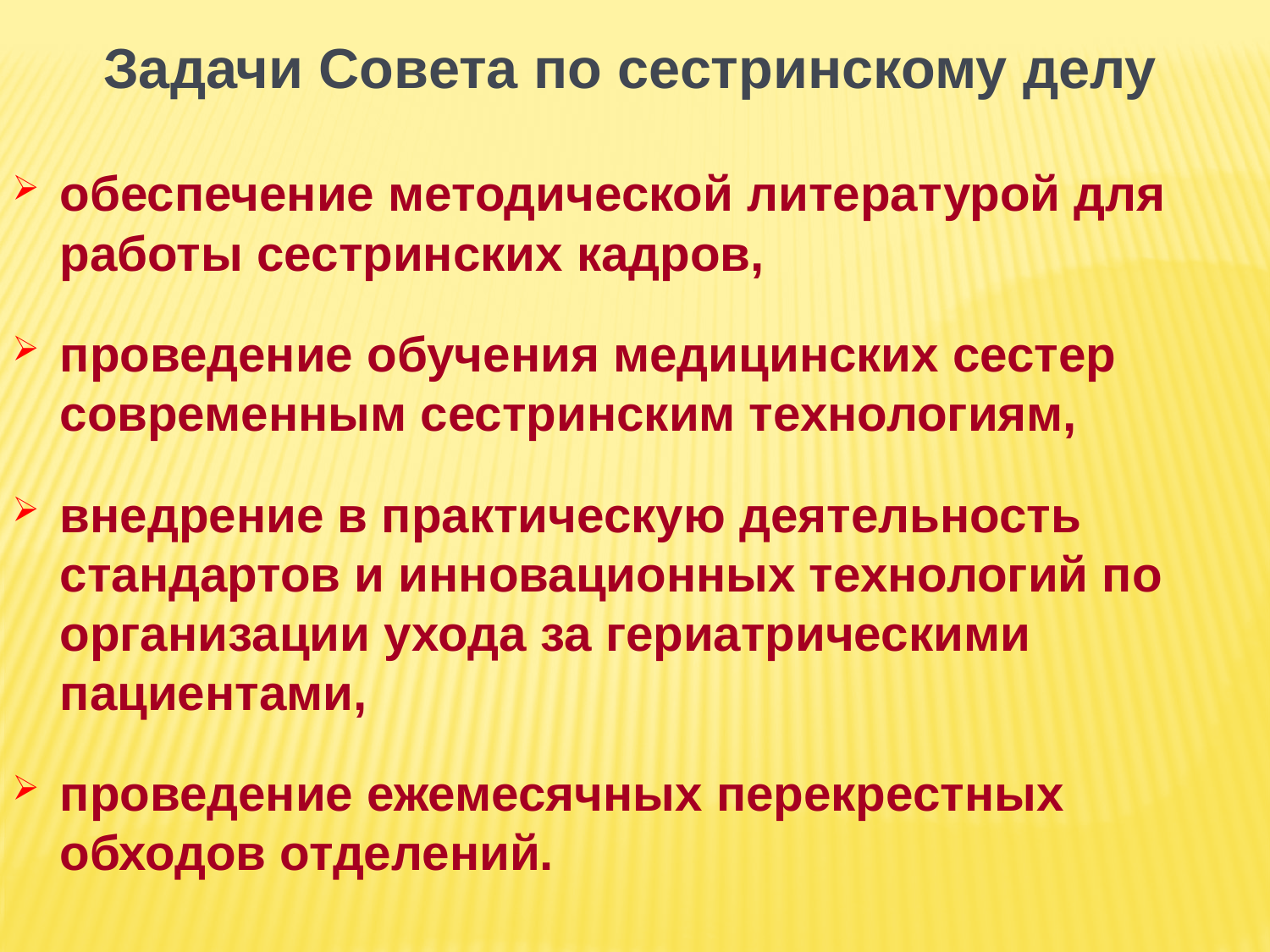

# Задачи Совета по сестринскому делу
обеспечение методической литературой для работы сестринских кадров,
проведение обучения медицинских сестер современным сестринским технологиям,
внедрение в практическую деятельность стандартов и инновационных технологий по организации ухода за гериатрическими пациентами,
проведение ежемесячных перекрестных обходов отделений.